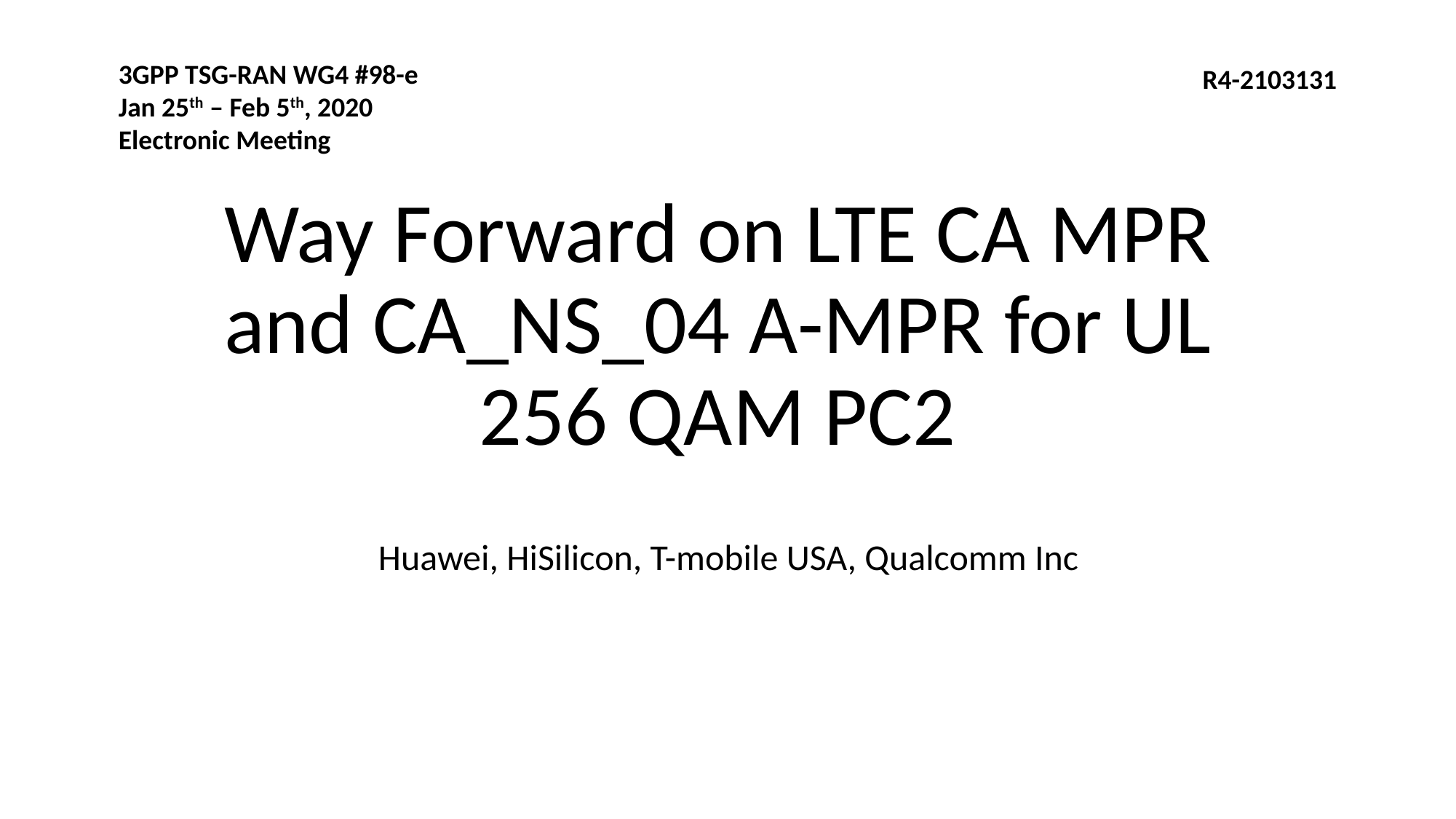

3GPP TSG-RAN WG4 #98-e
Jan 25th ‒ Feb 5th, 2020
Electronic Meeting
R4-2103131
# Way Forward on LTE CA MPR and CA_NS_04 A-MPR for UL 256 QAM PC2
Huawei, HiSilicon, T-mobile USA, Qualcomm Inc